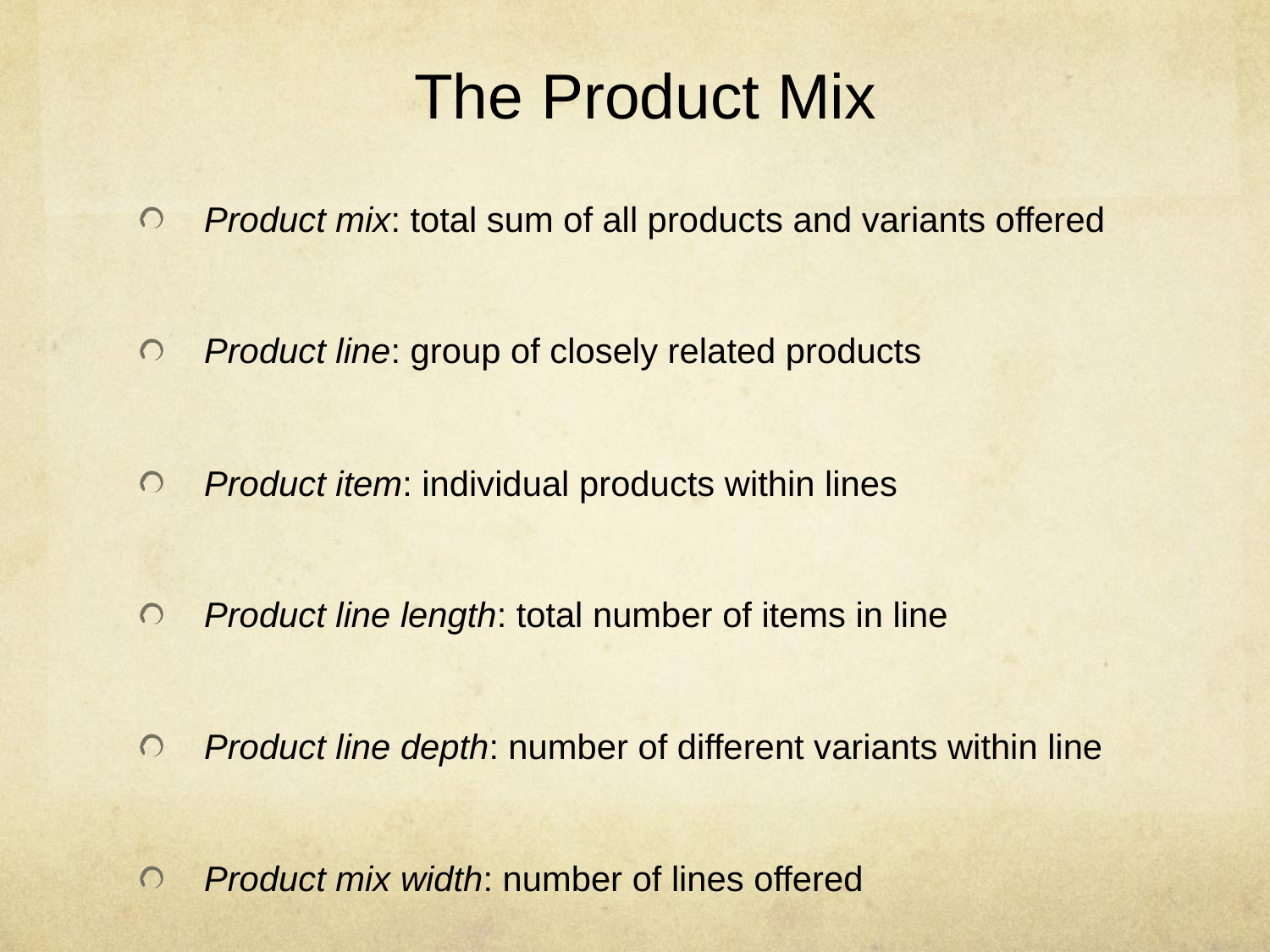

# The Product Mix
Product mix: total sum of all products and variants offered

Product line: group of closely related products

Product item: individual products within lines

Product line length: total number of items in line

Product line depth: number of different variants within line

Product mix width: number of lines offered